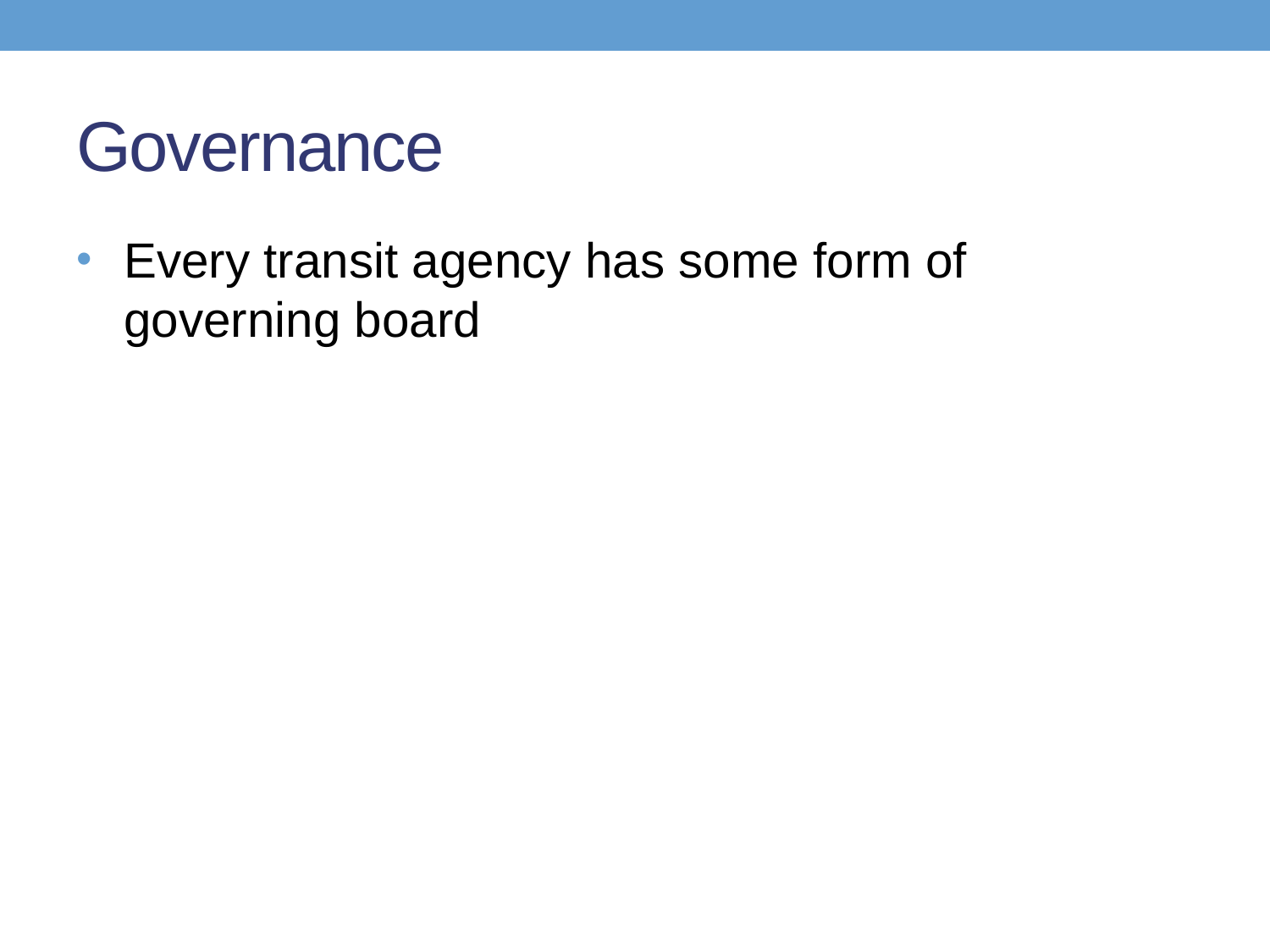

# Governance
Every transit agency has some form of governing board